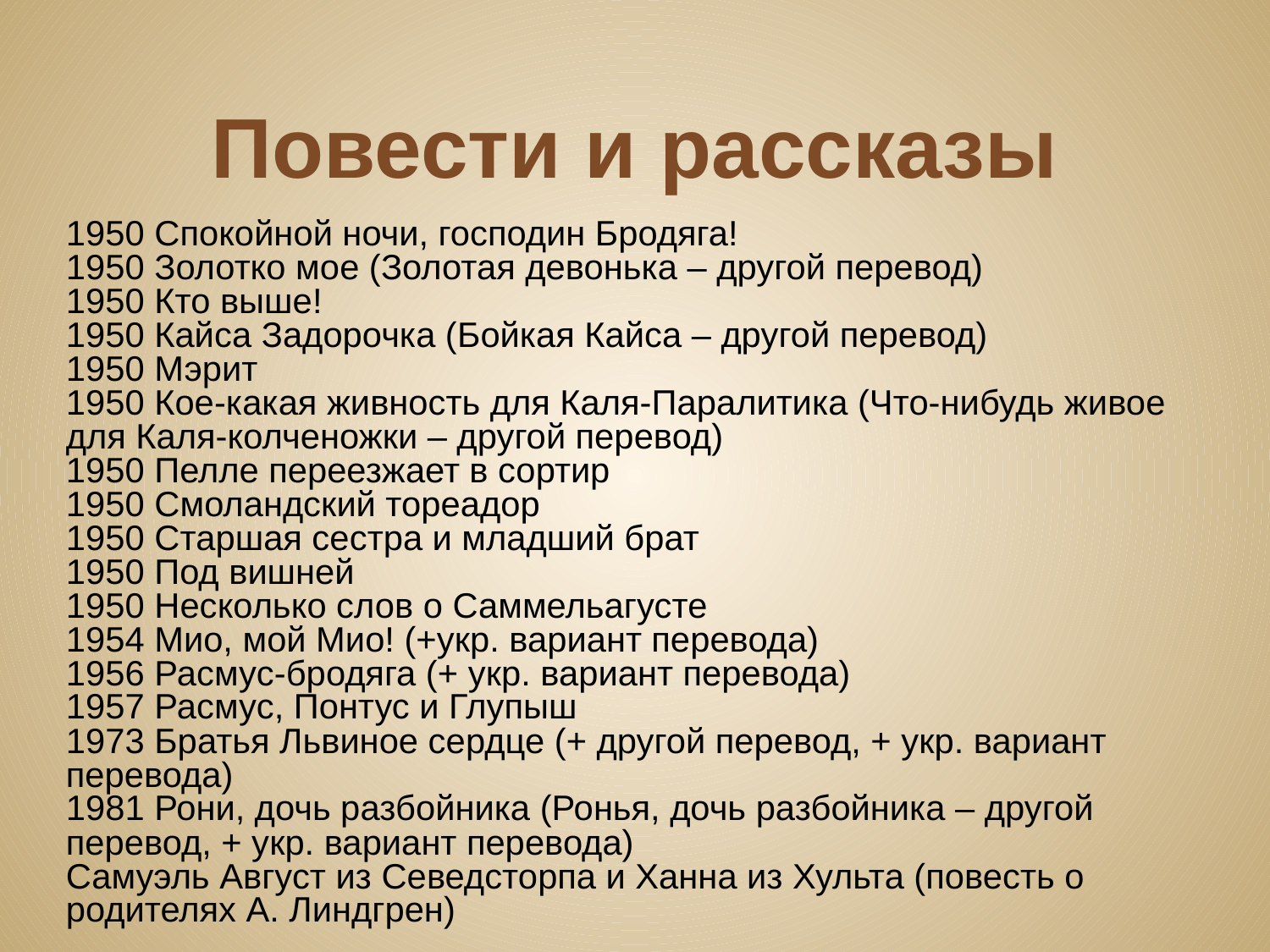

# Повести и рассказы
1950 Спокойной ночи, господин Бродяга!
1950 Золотко мое (Золотая девонька – другой перевод)
1950 Кто выше!
1950 Кайса Задорочка (Бойкая Кайса – другой перевод)
1950 Мэрит
1950 Кое-какая живность для Каля-Паралитика (Что-нибудь живое для Каля-колченожки – другой перевод)
1950 Пелле переезжает в сортир
1950 Смоландский тореадор
1950 Старшая сестра и младший брат
1950 Под вишней
1950 Несколько слов о Саммельагусте
1954 Мио, мой Мио! (+укр. вариант перевода)
1956 Расмус-бродяга (+ укр. вариант перевода)
1957 Расмус, Понтус и Глупыш
1973 Братья Львиное сердце (+ другой перевод, + укр. вариант перевода)
1981 Рони, дочь разбойника (Ронья, дочь разбойника – другой перевод, + укр. вариант перевода)
Самуэль Август из Севедсторпа и Ханна из Хульта (повесть о родителях А. Линдгрен)